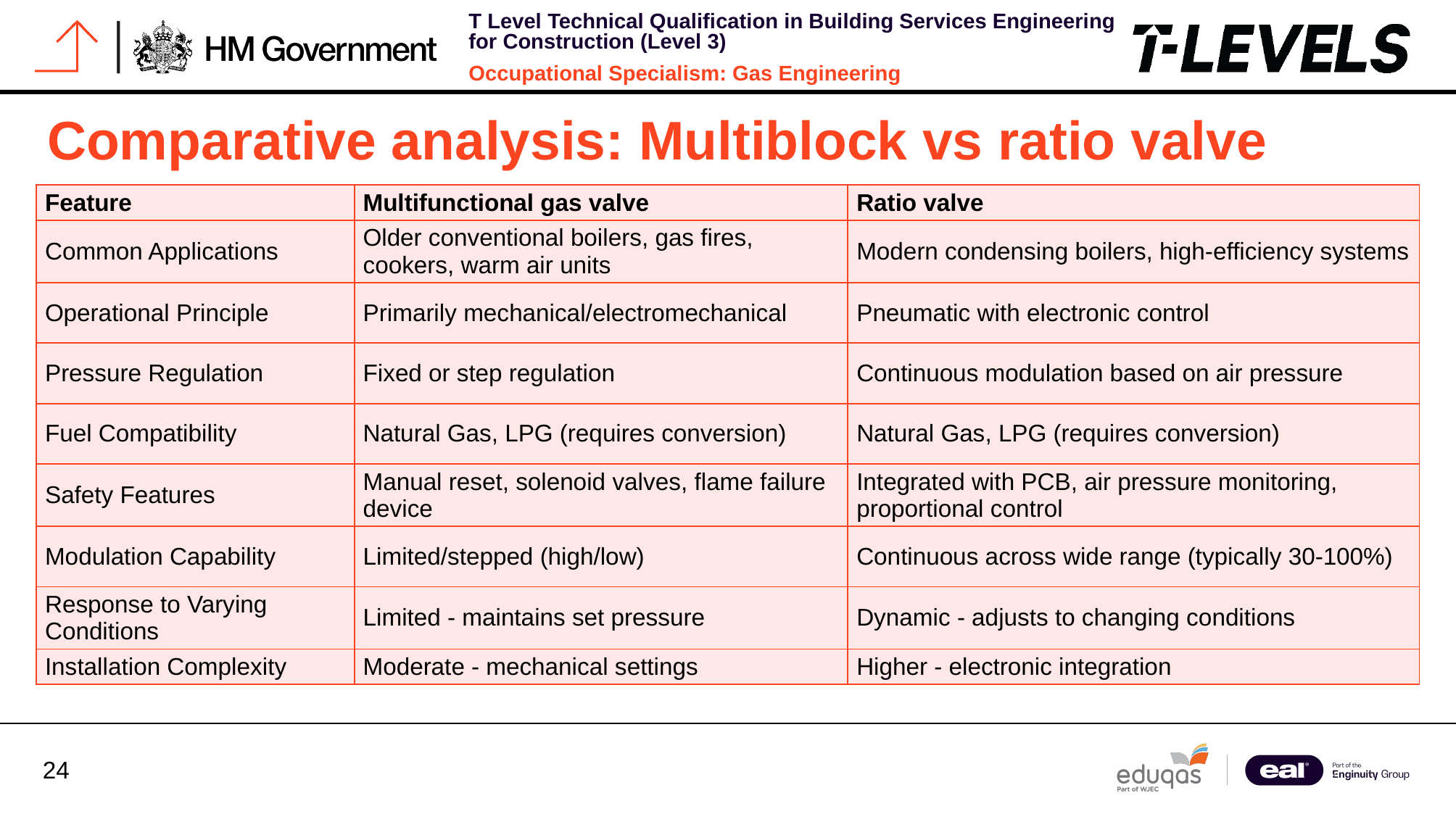

# Comparative analysis: Multiblock vs ratio valve
| Feature | Multifunctional gas valve | Ratio valve |
| --- | --- | --- |
| Common Applications | Older conventional boilers, gas fires, cookers, warm air units | Modern condensing boilers, high-efficiency systems |
| Operational Principle | Primarily mechanical/electromechanical | Pneumatic with electronic control |
| Pressure Regulation | Fixed or step regulation | Continuous modulation based on air pressure |
| Fuel Compatibility | Natural Gas, LPG (requires conversion) | Natural Gas, LPG (requires conversion) |
| Safety Features | Manual reset, solenoid valves, flame failure device | Integrated with PCB, air pressure monitoring, proportional control |
| Modulation Capability | Limited/stepped (high/low) | Continuous across wide range (typically 30-100%) |
| Response to Varying Conditions | Limited - maintains set pressure | Dynamic - adjusts to changing conditions |
| Installation Complexity | Moderate - mechanical settings | Higher - electronic integration |